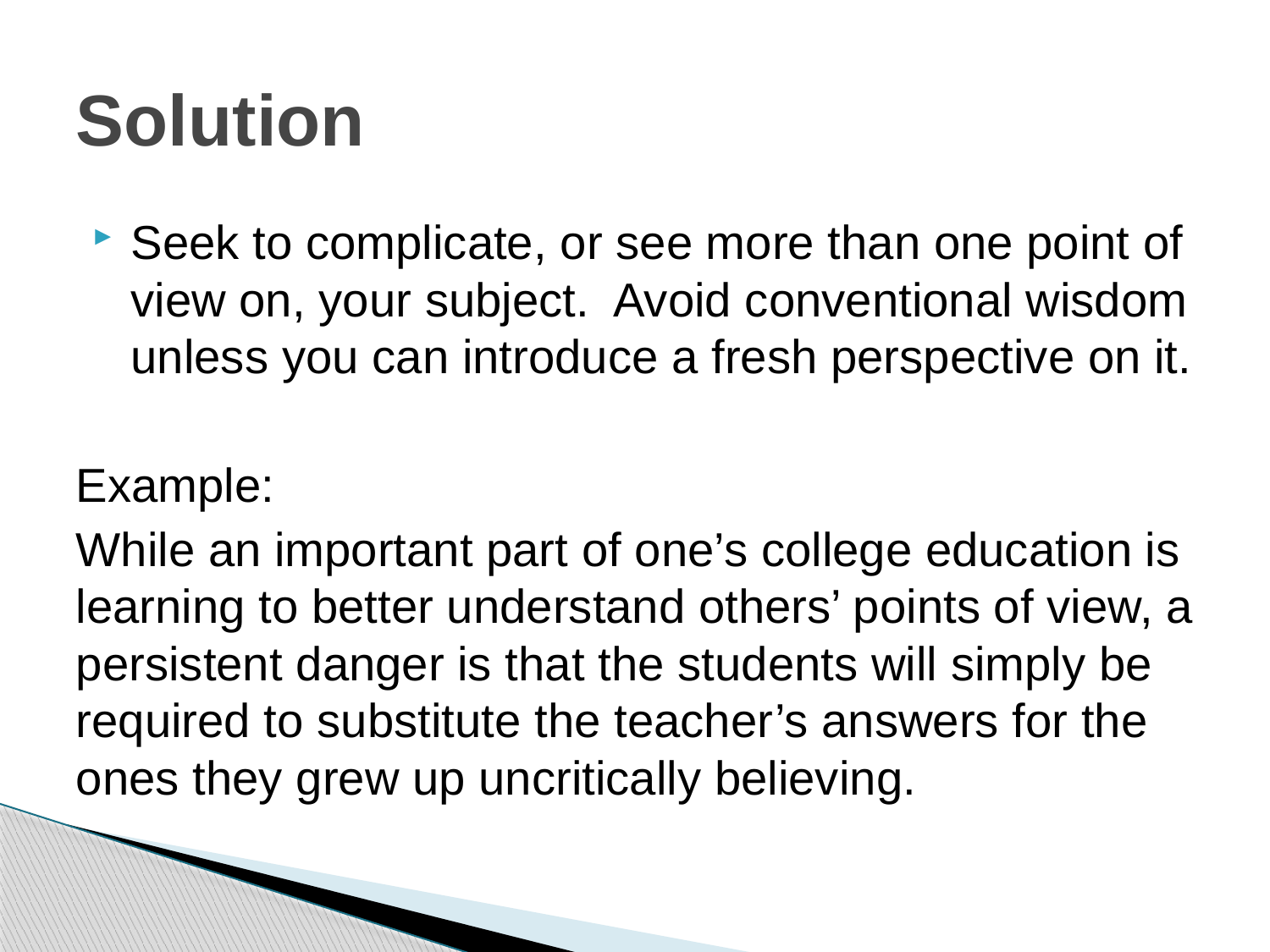

# Solution
Seek to complicate, or see more than one point of view on, your subject.  Avoid conventional wisdom unless you can introduce a fresh perspective on it.

Example:
While an important part of one’s college education is learning to better understand others’ points of view, a persistent danger is that the students will simply be required to substitute the teacher’s answers for the ones they grew up uncritically believing.